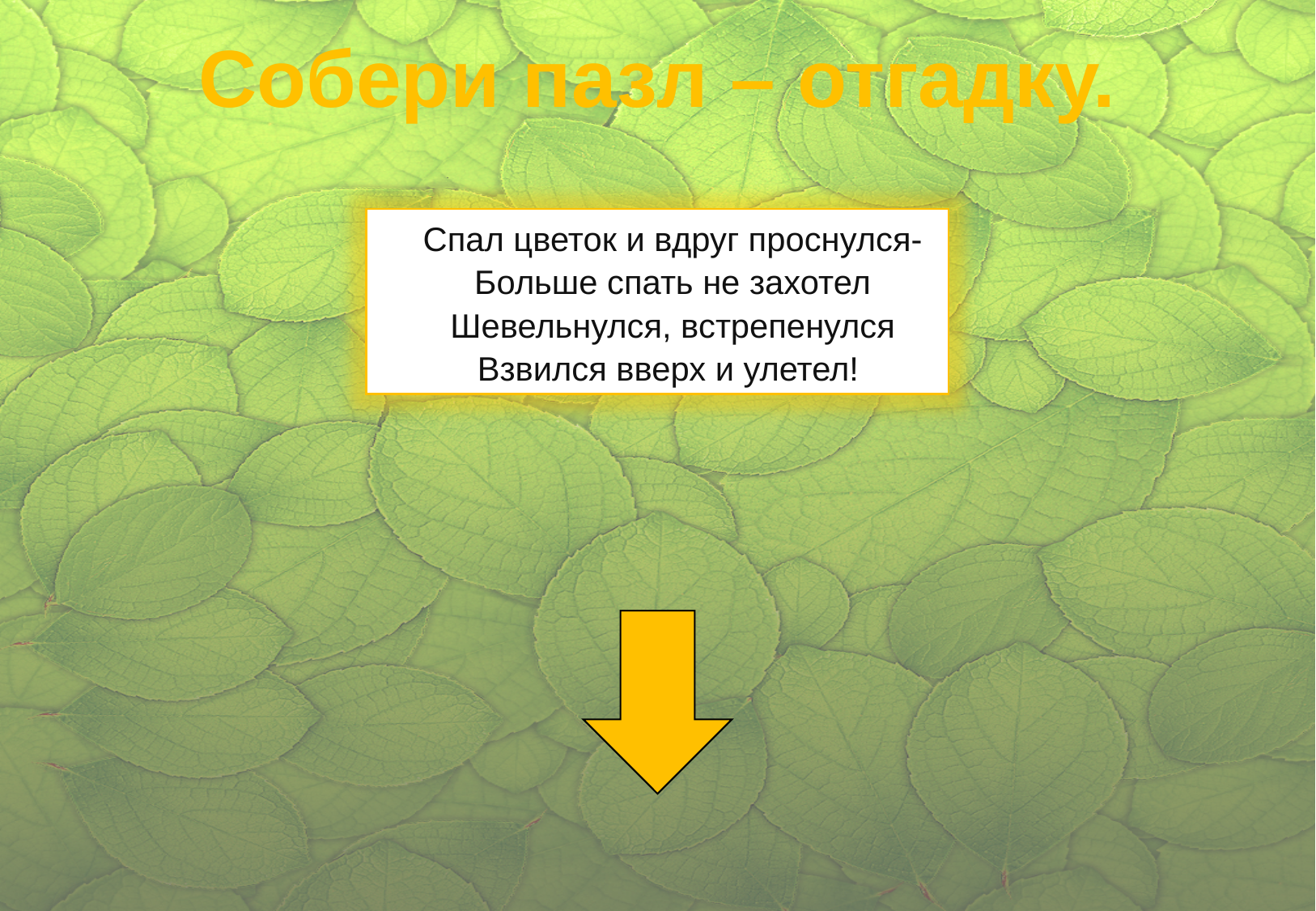

Собери пазл – отгадку.
Спал цветок и вдруг проснулся-
Больше спать не захотел
Шевельнулся, встрепенулся
Взвился вверх и улетел!